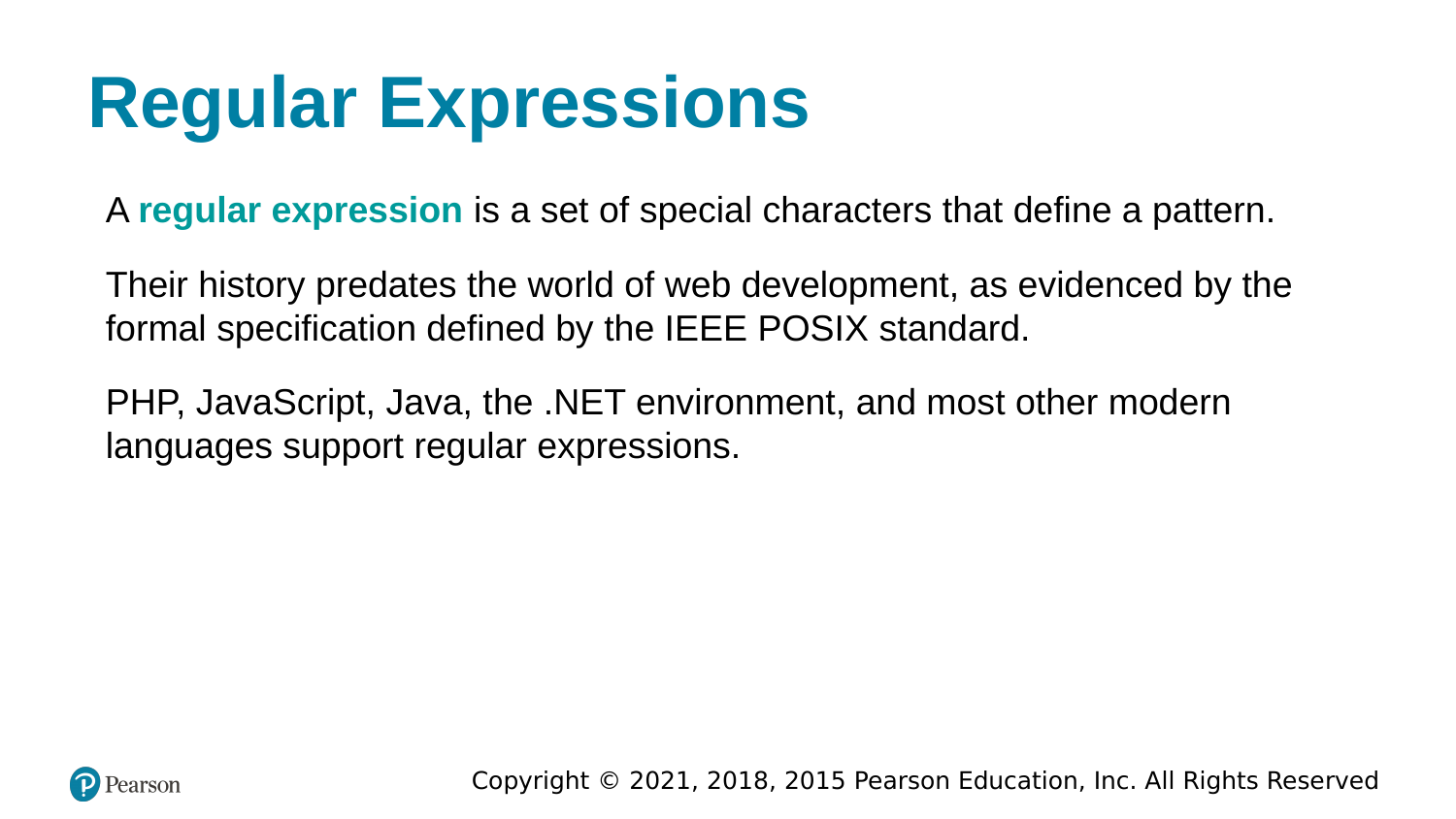

# Regular Expressions
A regular expression is a set of special characters that define a pattern.
Their history predates the world of web development, as evidenced by the formal specification defined by the IEEE POSIX standard.
PHP, JavaScript, Java, the .NET environment, and most other modern languages support regular expressions.